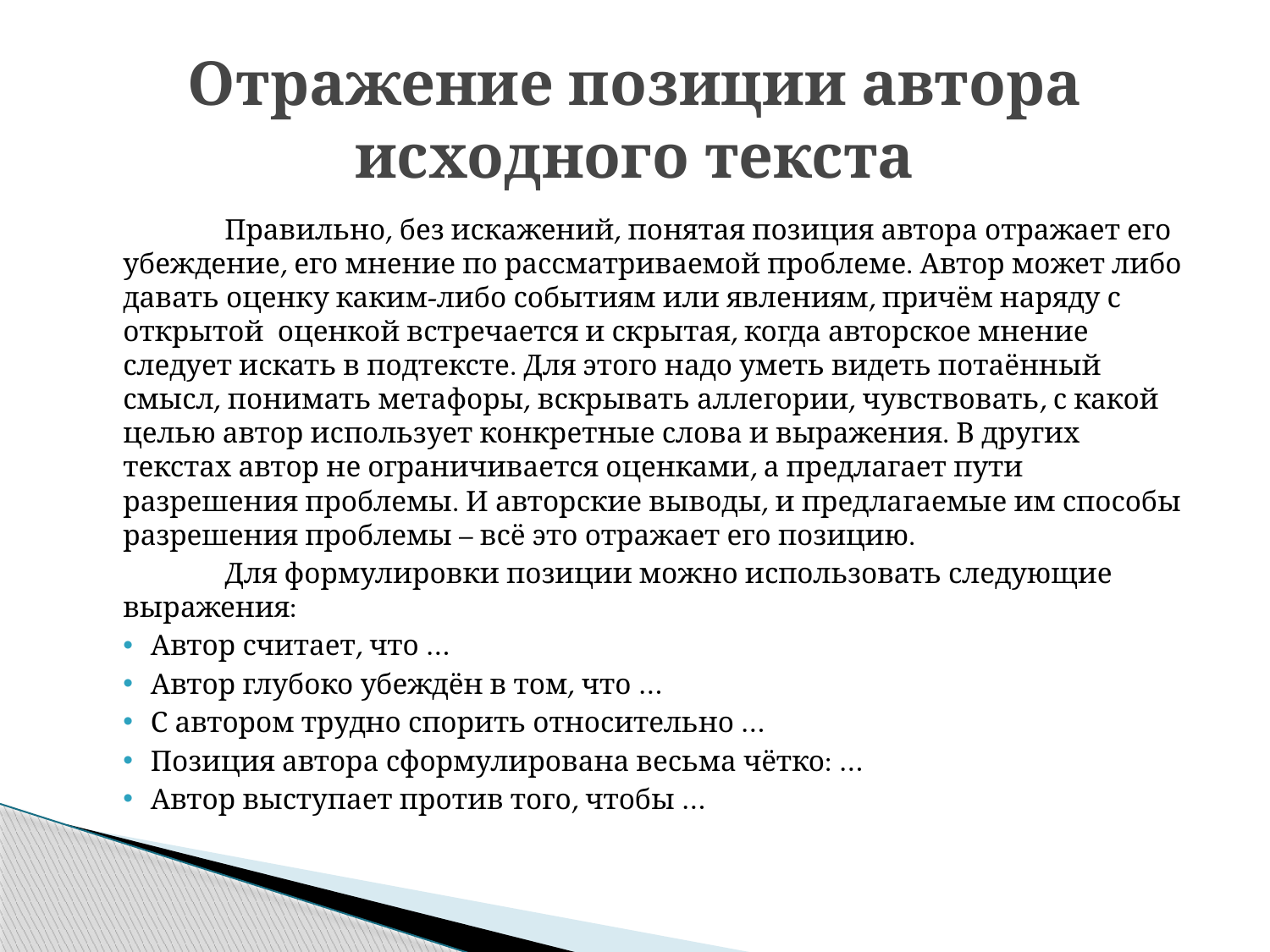

# Отражение позиции автора исходного текста
	Правильно, без искажений, понятая позиция автора отражает его убеждение, его мнение по рассматриваемой проблеме. Автор может либо давать оценку каким-либо событиям или явлениям, причём наряду с открытой  оценкой встречается и скрытая, когда авторское мнение следует искать в подтексте. Для этого надо уметь видеть потаённый смысл, понимать метафоры, вскрывать аллегории, чувствовать, с какой целью автор использует конкретные слова и выражения. В других текстах автор не ограничивается оценками, а предлагает пути разрешения проблемы. И авторские выводы, и предлагаемые им способы разрешения проблемы – всё это отражает его позицию.
	Для формулировки позиции можно использовать следующие выражения:
Автор считает, что …
Автор глубоко убеждён в том, что …
С автором трудно спорить относительно …
Позиция автора сформулирована весьма чётко: …
Автор выступает против того, чтобы …